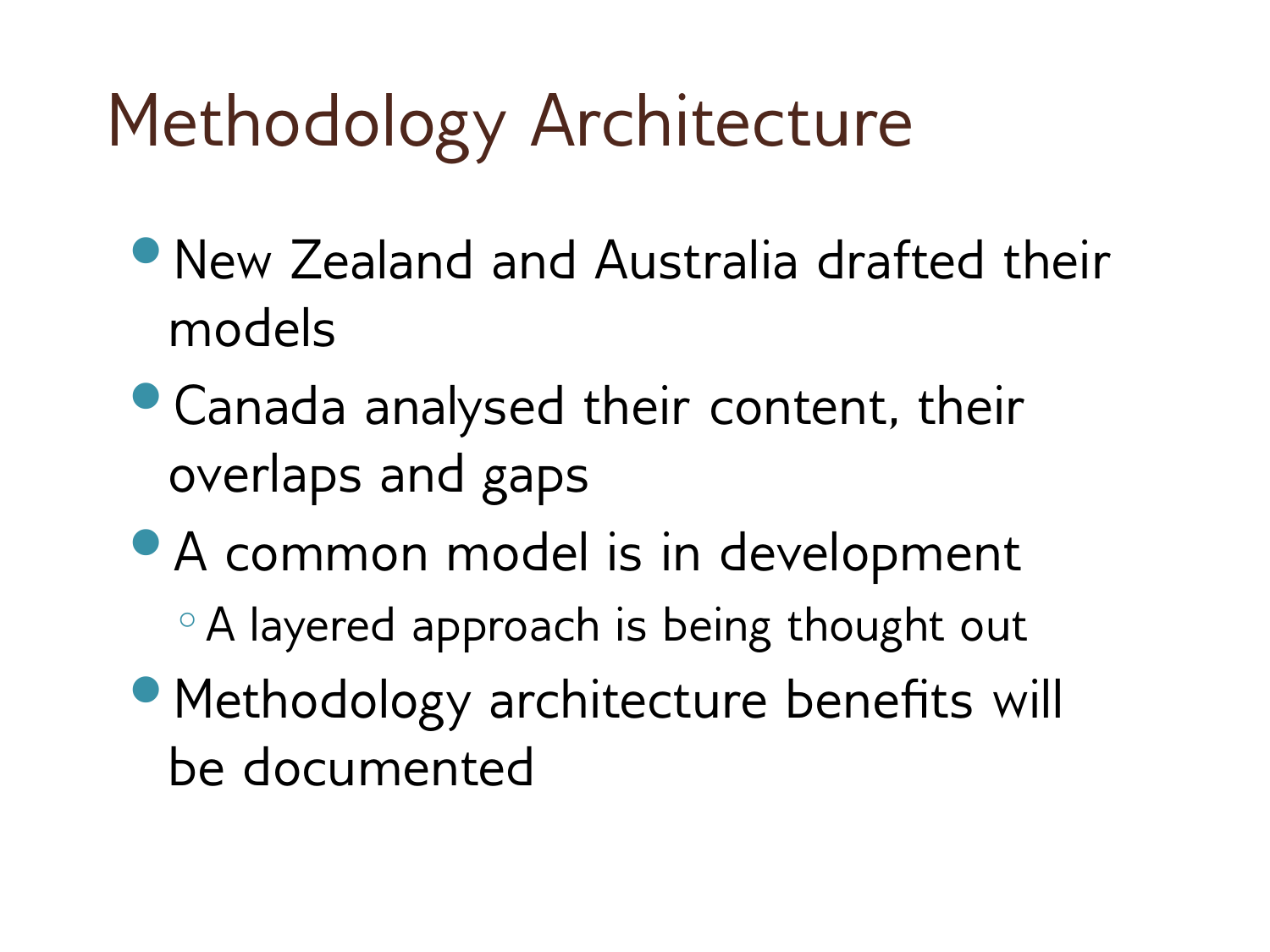

# Methodology Architecture
New Zealand and Australia drafted their models
Canada analysed their content, their overlaps and gaps
A common model is in development
A layered approach is being thought out
Methodology architecture benefits will be documented